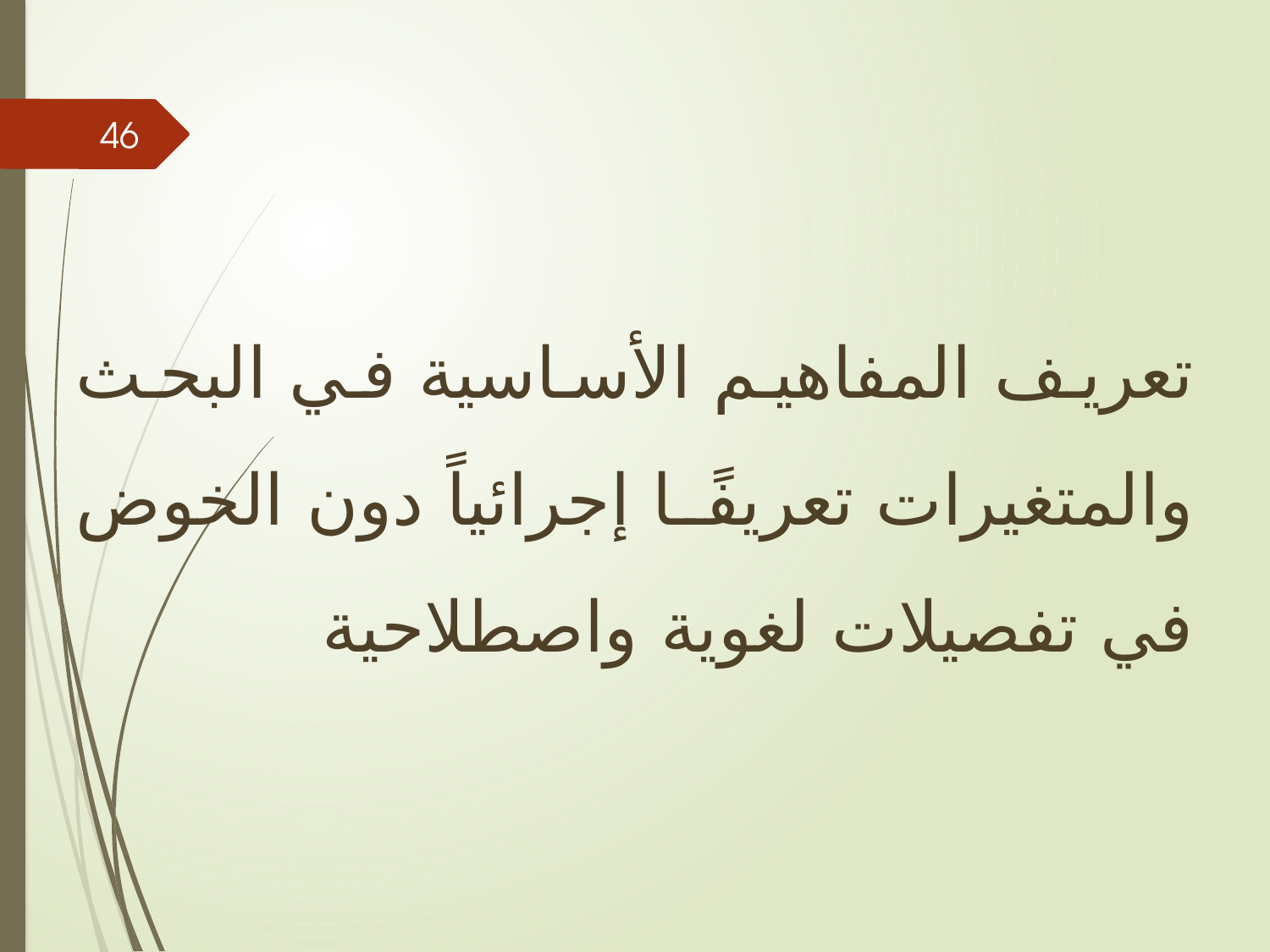

46
تعريف المفاهيم الأساسية في البحث والمتغيرات تعريفًا إجرائياً دون الخوض في تفصيلات لغوية واصطلاحية